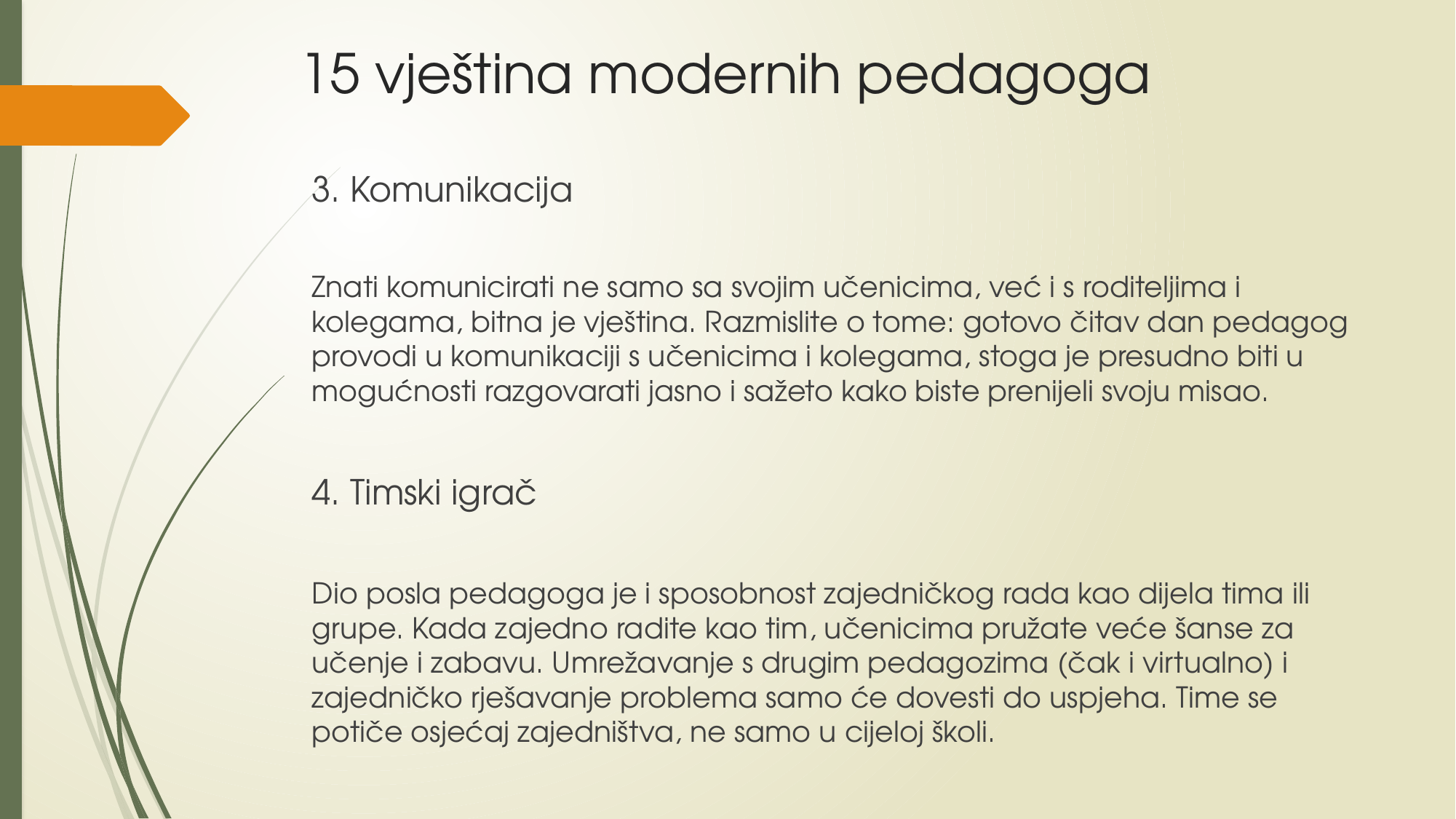

# 15 vještina modernih pedagoga
3. Komunikacija

Znati komunicirati ne samo sa svojim učenicima, već i s roditeljima i kolegama, bitna je vještina. Razmislite o tome: gotovo čitav dan pedagog provodi u komunikaciji s učenicima i kolegama, stoga je presudno biti u mogućnosti razgovarati jasno i sažeto kako biste prenijeli svoju misao.

4. Timski igrač

Dio posla pedagoga je i sposobnost zajedničkog rada kao dijela tima ili grupe. Kada zajedno radite kao tim, učenicima pružate veće šanse za učenje i zabavu. Umrežavanje s drugim pedagozima (čak i virtualno) i zajedničko rješavanje problema samo će dovesti do uspjeha. Time se potiče osjećaj zajedništva, ne samo u cijeloj školi.